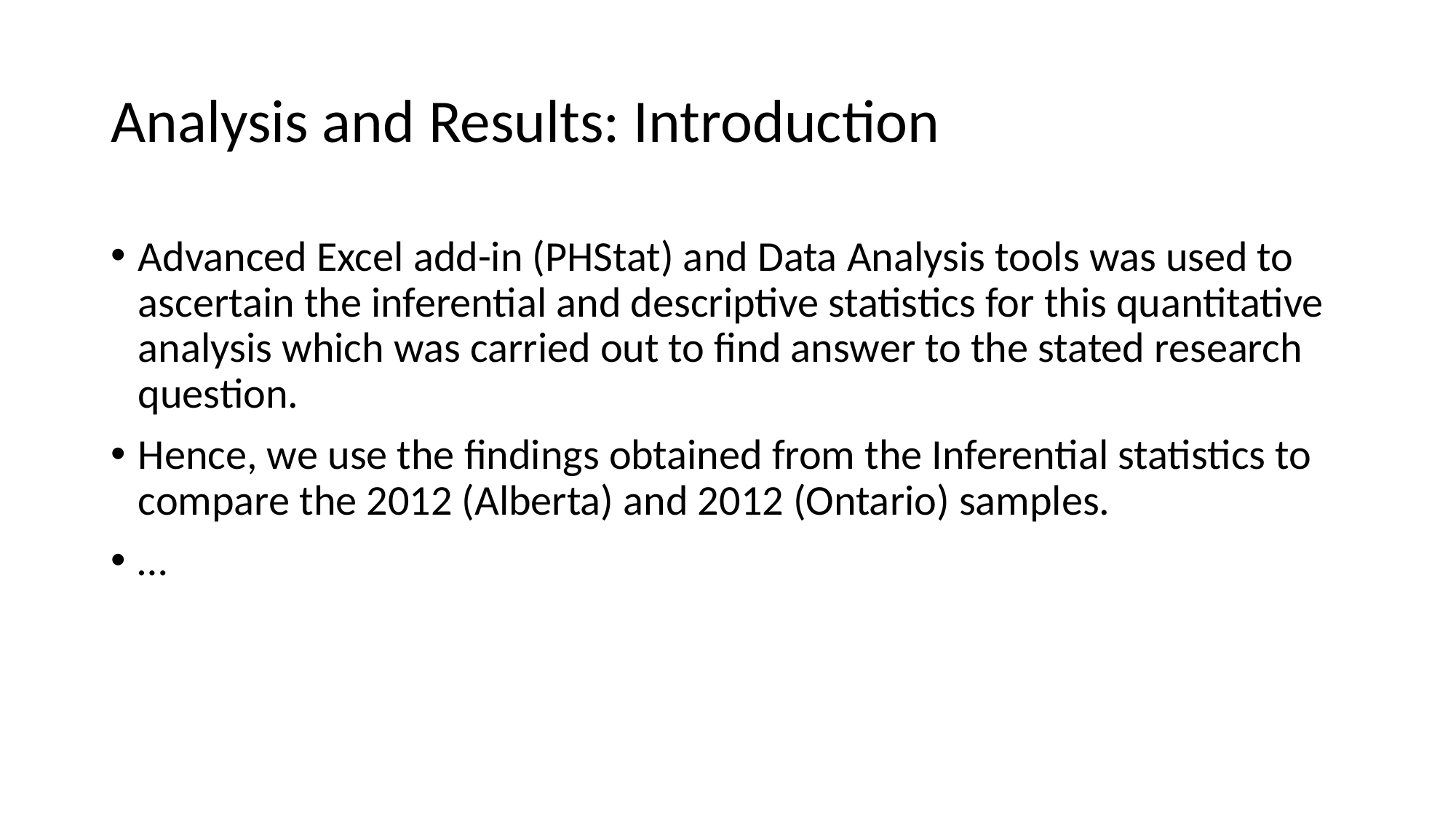

# Analysis and Results: Introduction
Advanced Excel add-in (PHStat) and Data Analysis tools was used to ascertain the inferential and descriptive statistics for this quantitative analysis which was carried out to find answer to the stated research question.
Hence, we use the findings obtained from the Inferential statistics to compare the 2012 (Alberta) and 2012 (Ontario) samples.
…